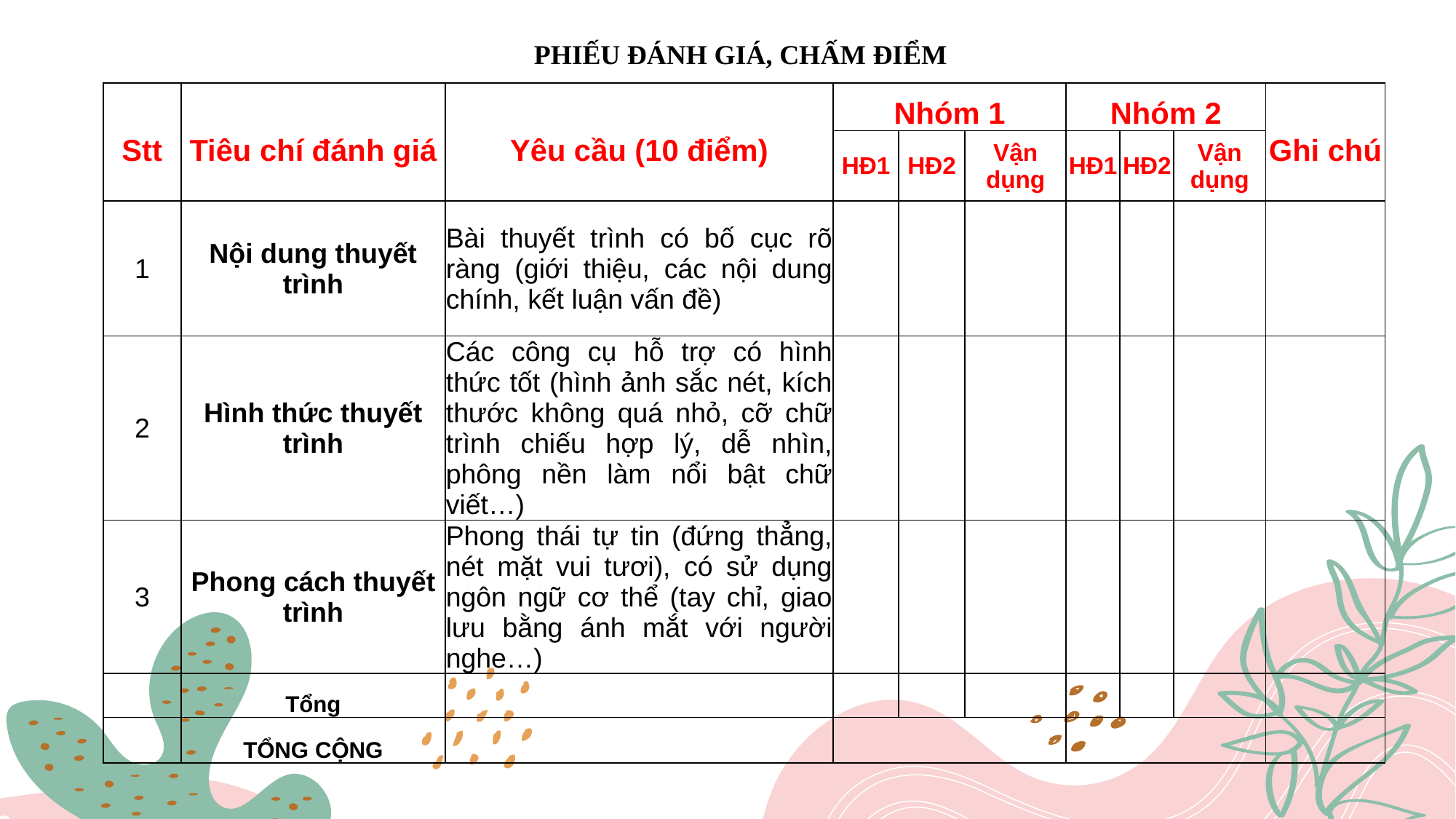

PHIẾU ĐÁNH GIÁ, CHẤM ĐIỂM
| Stt | Tiêu chí đánh giá | Yêu cầu (10 điểm) | Nhóm 1 |  |  | Nhóm 2 |  |  | Ghi chú |
| --- | --- | --- | --- | --- | --- | --- | --- | --- | --- |
|  |  |  | HĐ1 | HĐ2 | Vận dụng | HĐ1 | HĐ2 | Vận dụng |  |
| 1 | Nội dung thuyết trình | Bài thuyết trình có bố cục rõ ràng (giới thiệu, các nội dung chính, kết luận vấn đề) |  |  |  |  |  |  |  |
| 2 | Hình thức thuyết trình | Các công cụ hỗ trợ có hình thức tốt (hình ảnh sắc nét, kích thước không quá nhỏ, cỡ chữ trình chiếu hợp lý, dễ nhìn, phông nền làm nổi bật chữ viết…) |  |  |  |  |  |  |  |
| 3 | Phong cách thuyết trình | Phong thái tự tin (đứng thẳng, nét mặt vui tươi), có sử dụng ngôn ngữ cơ thể (tay chỉ, giao lưu bằng ánh mắt với người nghe…) |  |  |  |  |  |  |  |
|  | Tổng |  |  |  |  |  |  |  |  |
|  | TỔNG CỘNG |  |  |  |  |  |  |  |  |